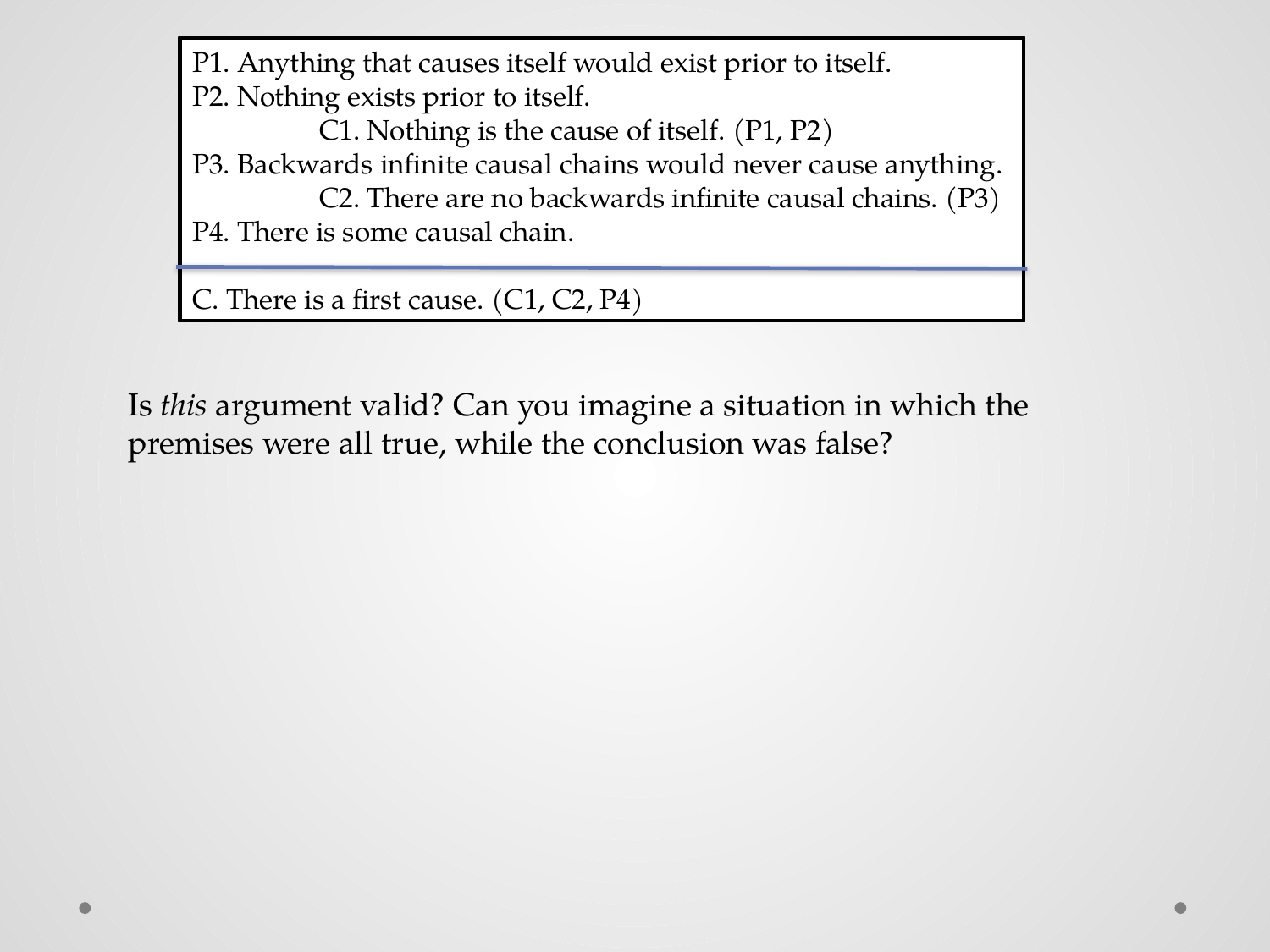

P1. Anything that causes itself would exist prior to itself.
P2. Nothing exists prior to itself.
	C1. Nothing is the cause of itself. (P1, P2)
P3. Backwards infinite causal chains would never cause anything.
	C2. There are no backwards infinite causal chains. (P3)
P4. There is some causal chain.

C. There is a first cause. (C1, C2, P4)
Is this argument valid? Can you imagine a situation in which the premises were all true, while the conclusion was false?